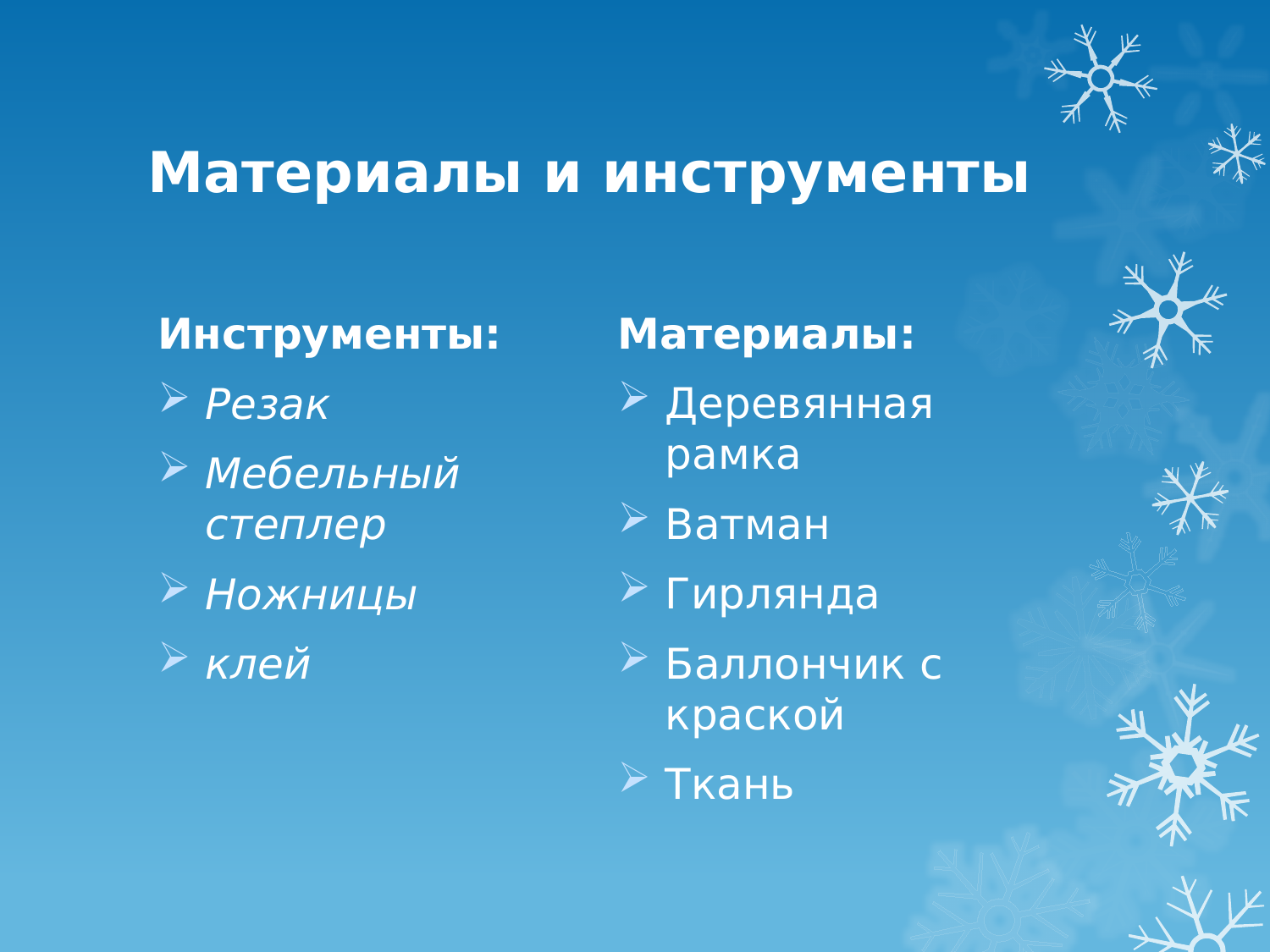

# Материалы и инструменты
Инструменты:
Резак
Мебельный степлер
Ножницы
клей
Материалы:
Деревянная рамка
Ватман
Гирлянда
Баллончик с краской
Ткань